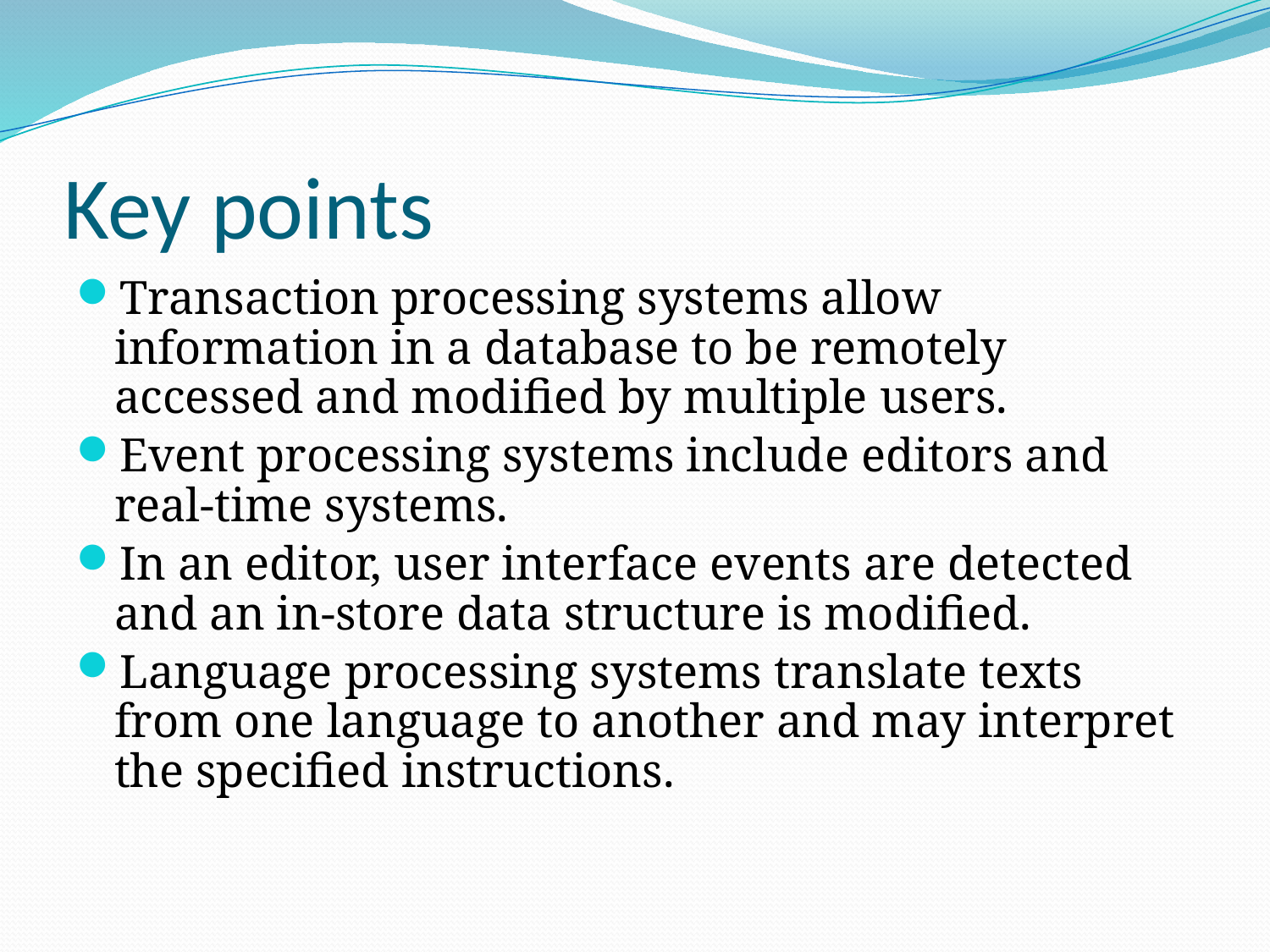

# Key points
Transaction processing systems allow information in a database to be remotely accessed and modified by multiple users.
Event processing systems include editors and real-time systems.
In an editor, user interface events are detected and an in-store data structure is modified.
Language processing systems translate texts from one language to another and may interpret the specified instructions.